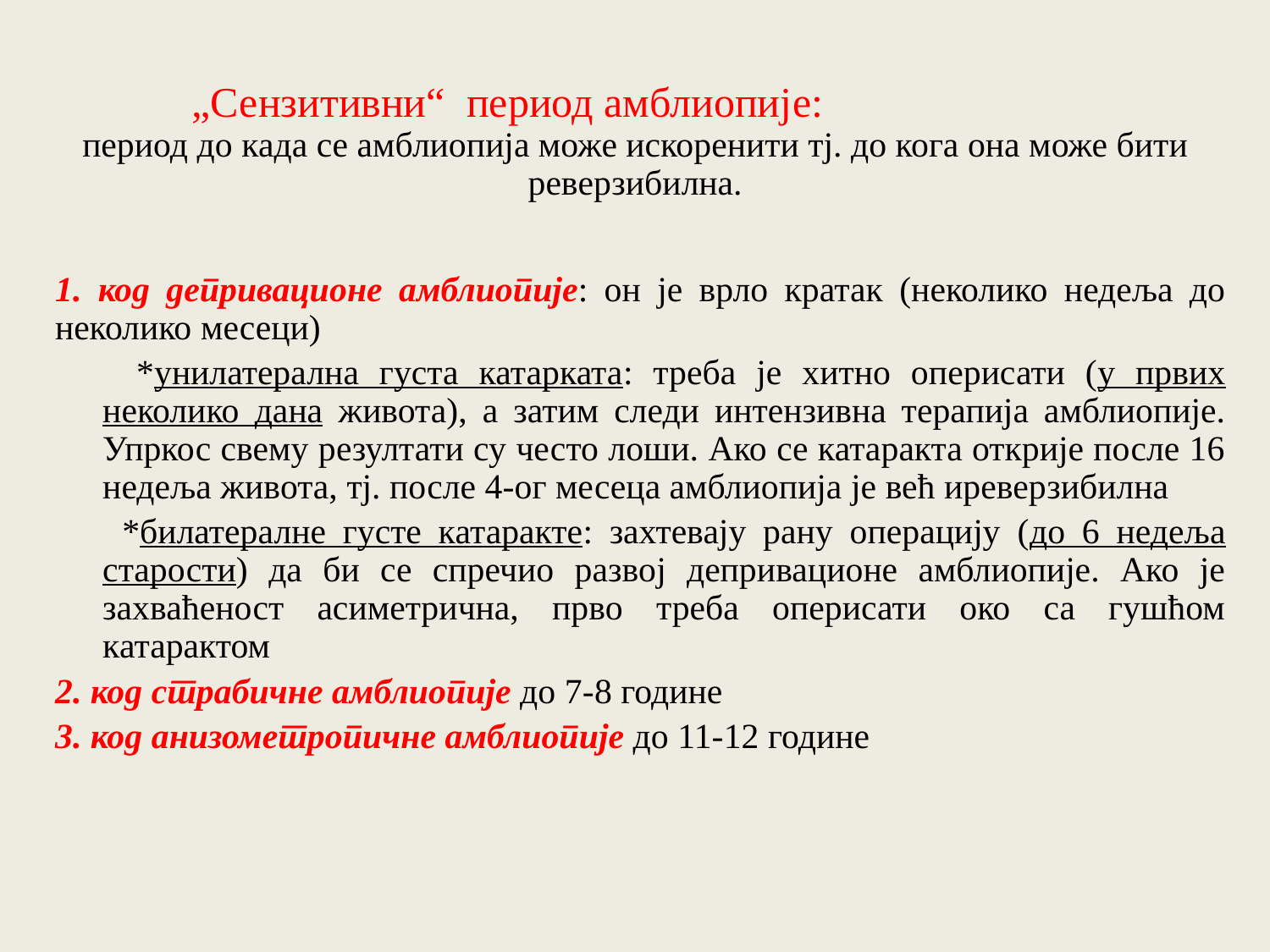

„Сензитивни“  период амблиопијe:                                            период до када се амблиопија може искоренити тј. до кога она може бити реверзибилна.
1. код депривационе амблиопије: он је врло кратак (неколико недеља до неколико месеци)
    *унилатерална густа катарката: треба је хитно оперисати (у првих неколико дана живота), а затим следи интензивна терапија амблиопије. Упркос свему резултати су често лоши. Ако се катаракта открије после 16 недеља живота, тј. после 4-ог месеца амблиопија je већ иреверзибилна
    *билатералне густе катаракте: захтевају рану операцију (до 6 недеља старости) да би се спречио развој депривационе амблиопије. Ако је захваћеност асиметрична, прво треба оперисати око са гушћом катарактом
2. код страбичне амблиопије до 7-8 године
3. код анизометропичне амблиопије до 11-12 године